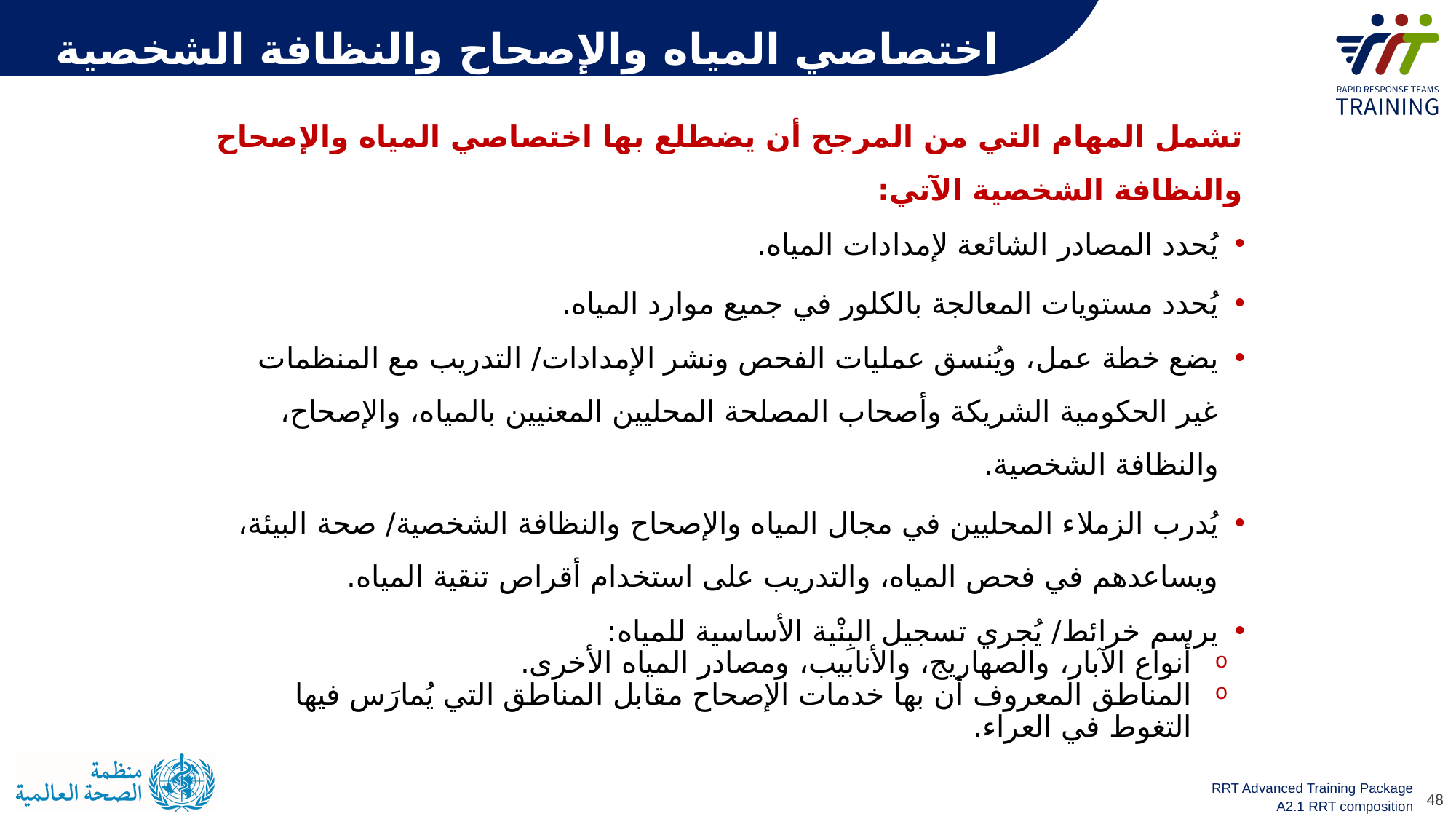

اختصاصي المياه والإصحاح والنظافة الشخصية
تشمل المهام التي من المرجح أن يضطلع بها اختصاصي المياه والإصحاح والنظافة الشخصية الآتي:
يُحدد المصادر الشائعة لإمدادات المياه.
يُحدد مستويات المعالجة بالكلور في جميع موارد المياه.
يضع خطة عمل، ويُنسق عمليات الفحص ونشر الإمدادات/ التدريب مع المنظمات غير الحكومية الشريكة وأصحاب المصلحة المحليين المعنيين بالمياه، والإصحاح، والنظافة الشخصية.
يُدرب الزملاء المحليين في مجال المياه والإصحاح والنظافة الشخصية/ صحة البيئة، ويساعدهم في فحص المياه، والتدريب على استخدام أقراص تنقية المياه.
يرسم خرائط/ يُجري تسجيل البِنْية الأساسية للمياه:
أنواع الآبار، والصهاريج، والأنابيب، ومصادر المياه الأخرى.
المناطق المعروف أن بها خدمات الإصحاح مقابل المناطق التي يُمارَس فيها التغوط في العراء.
48